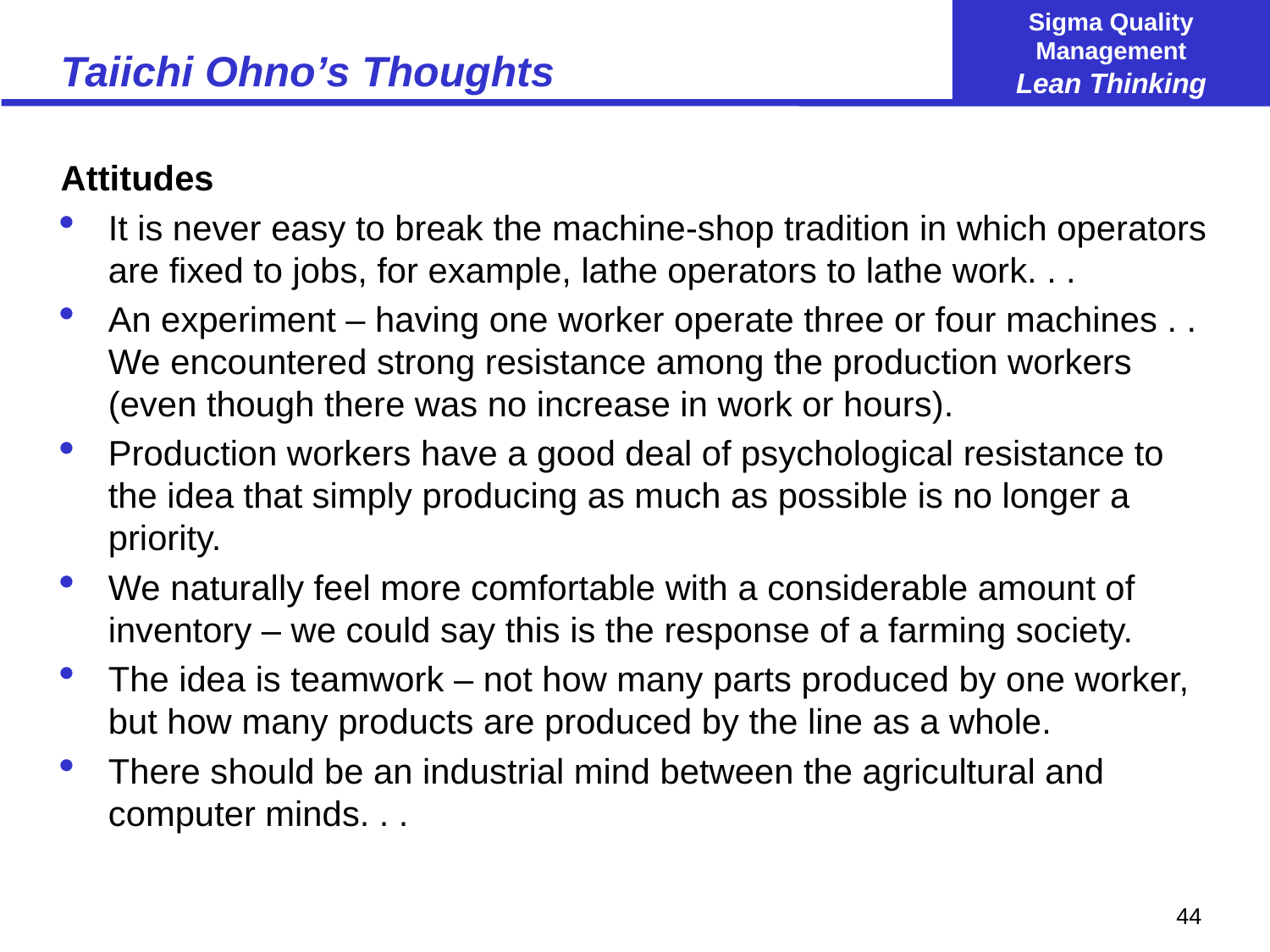

# Taiichi Ohno’s Thoughts
Attitudes
It is never easy to break the machine-shop tradition in which operators are fixed to jobs, for example, lathe operators to lathe work. . .
An experiment – having one worker operate three or four machines . . We encountered strong resistance among the production workers (even though there was no increase in work or hours).
Production workers have a good deal of psychological resistance to the idea that simply producing as much as possible is no longer a priority.
We naturally feel more comfortable with a considerable amount of inventory – we could say this is the response of a farming society.
The idea is teamwork – not how many parts produced by one worker, but how many products are produced by the line as a whole.
There should be an industrial mind between the agricultural and computer minds. . .